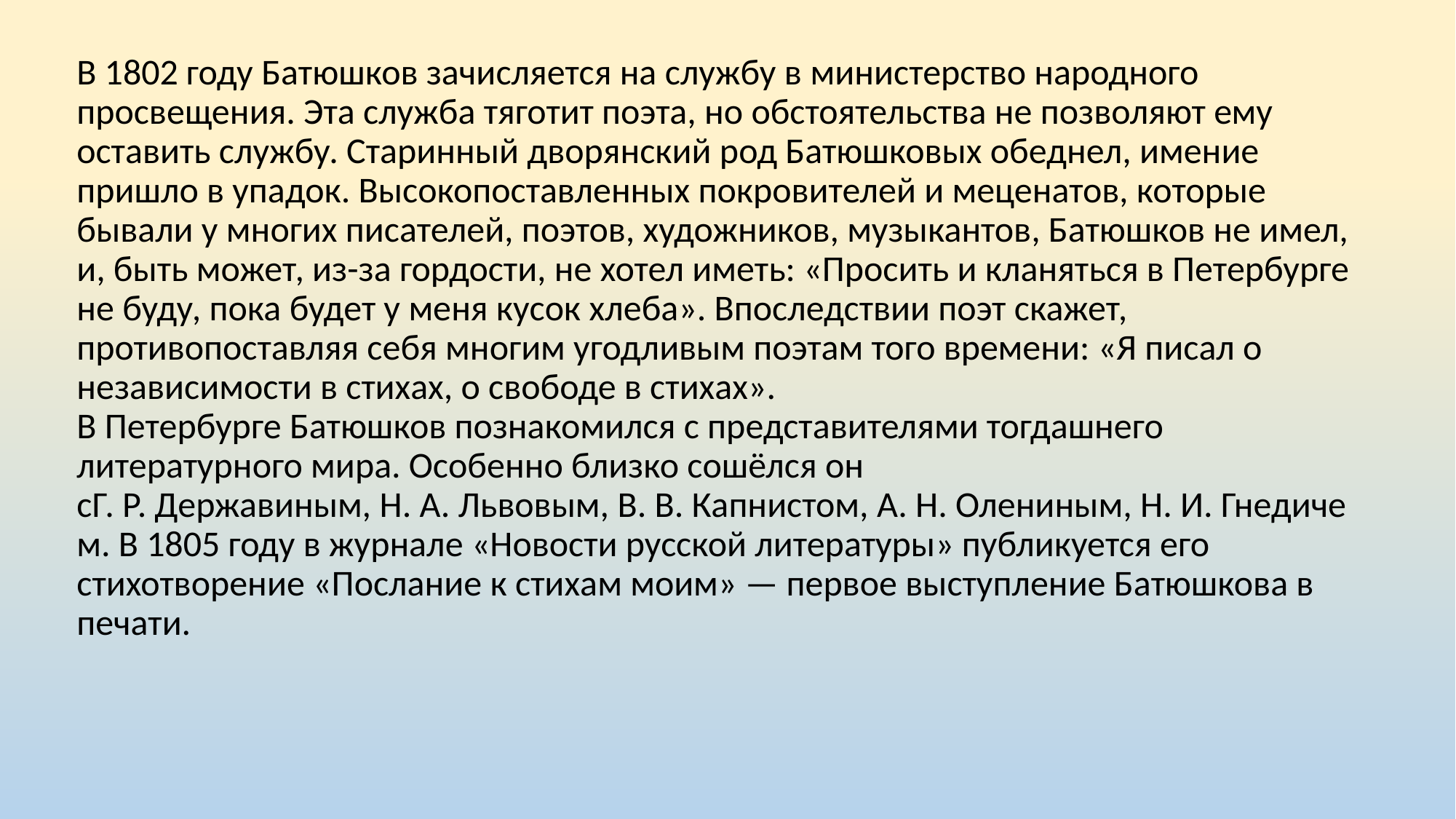

# В 1802 году Батюшков зачисляется на службу в министерство народного просвещения. Эта служба тяготит поэта, но обстоятельства не позволяют ему оставить службу. Старинный дворянский род Батюшковых обеднел, имение пришло в упадок. Высокопоставленных покровителей и меценатов, которые бывали у многих писателей, поэтов, художников, музыкантов, Батюшков не имел, и, быть может, из-за гордости, не хотел иметь: «Просить и кланяться в Петербурге не буду, пока будет у меня кусок хлеба». Впоследствии поэт скажет, противопоставляя себя многим угодливым поэтам того времени: «Я писал о независимости в стихах, о свободе в стихах». В Петербурге Батюшков познакомился с представителями тогдашнего литературного мира. Особенно близко сошёлся он сГ. Р. Державиным, Н. А. Львовым, В. В. Капнистом, А. Н. Олениным, Н. И. Гнедичем. В 1805 году в журнале «Новости русской литературы» публикуется его стихотворение «Послание к стихам моим» — первое выступление Батюшкова в печати.